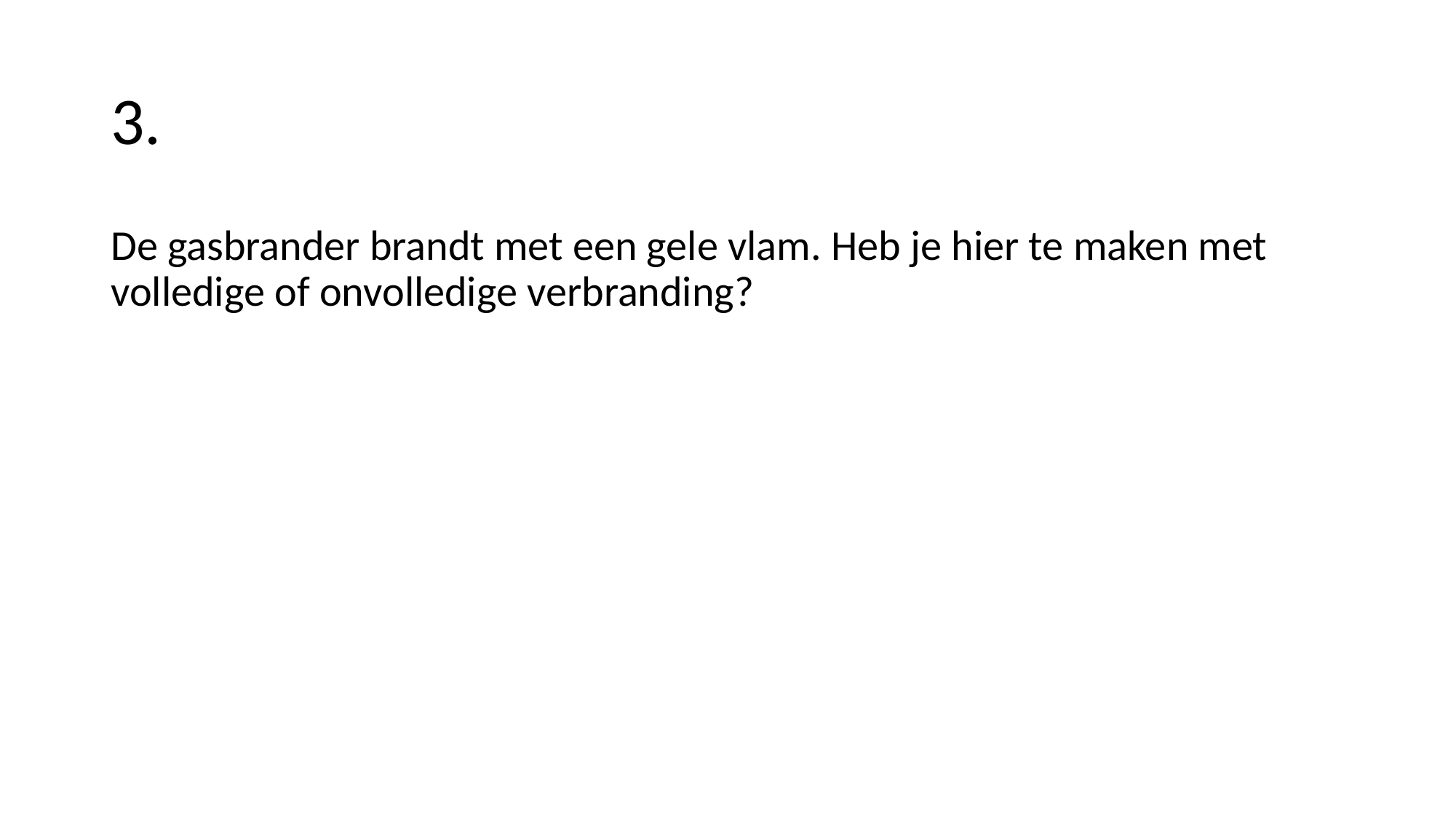

# 3.
De gasbrander brandt met een gele vlam. Heb je hier te maken met volledige of onvolledige verbranding?